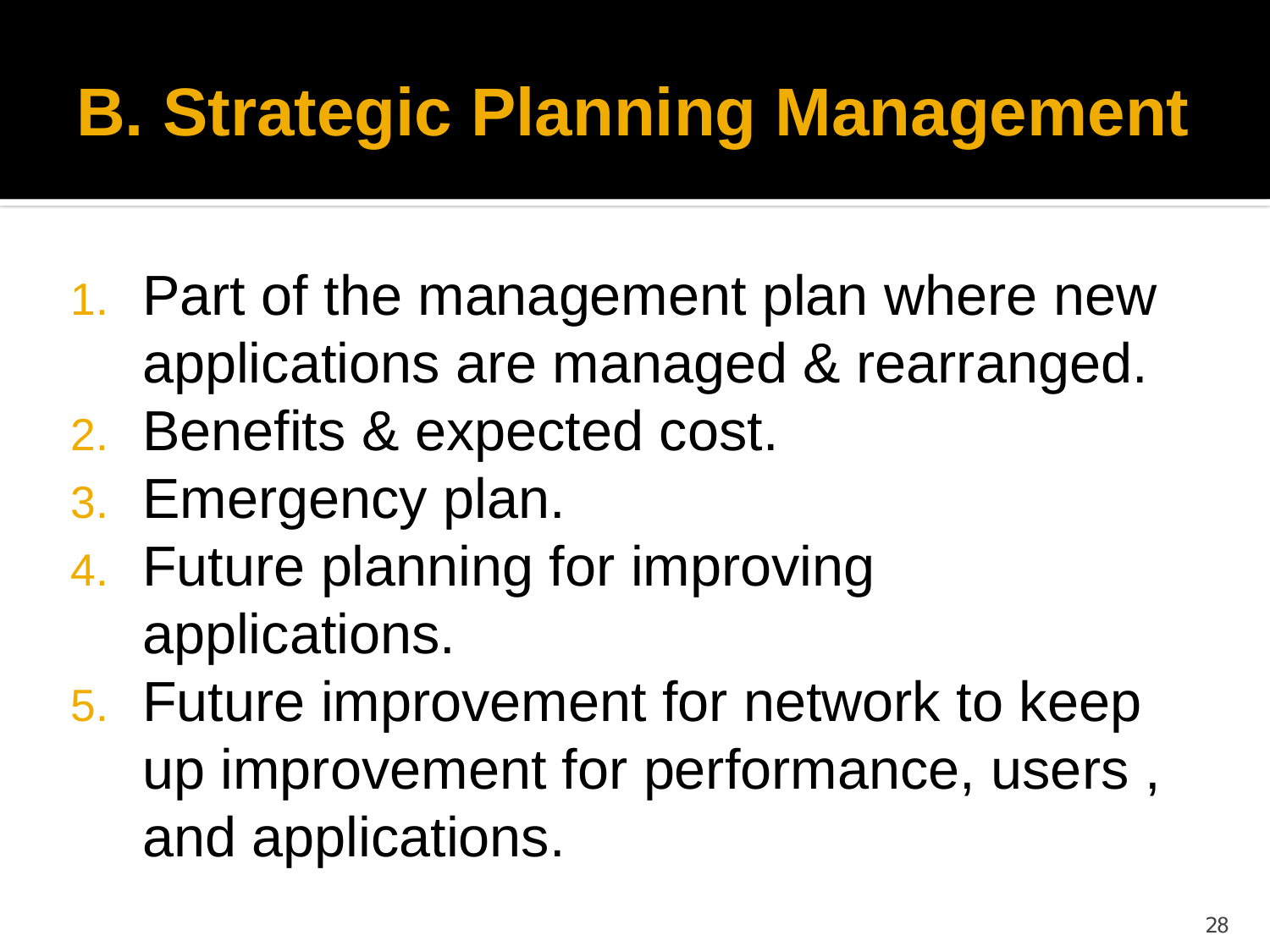

# B. Strategic Planning Management
Part of the management plan where new applications are managed & rearranged.
Benefits & expected cost.
Emergency plan.
Future planning for improving applications.
Future improvement for network to keep up improvement for performance, users , and applications.
28